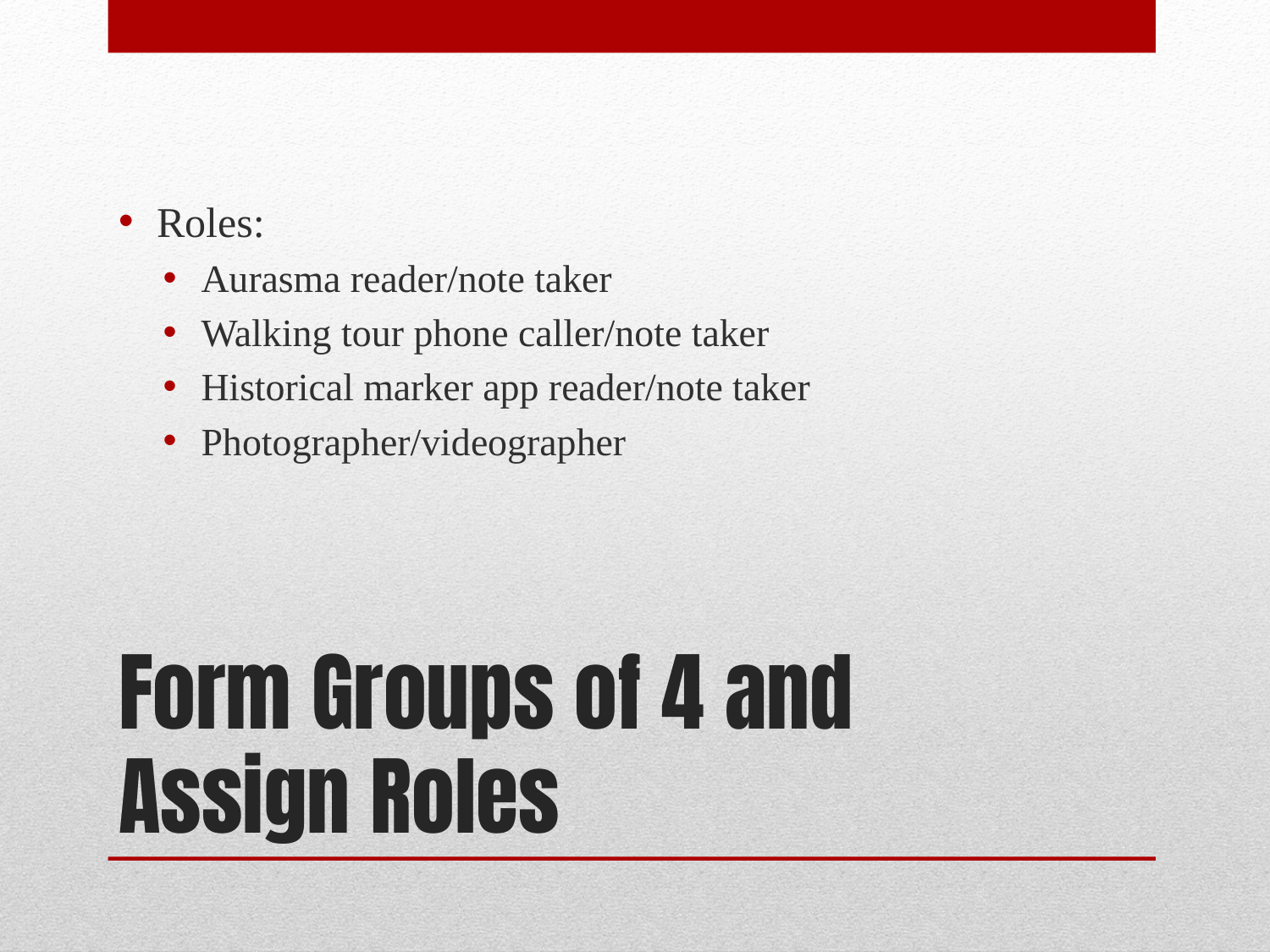

Roles:
Aurasma reader/note taker
Walking tour phone caller/note taker
Historical marker app reader/note taker
Photographer/videographer

# Form Groups of 4 and Assign Roles